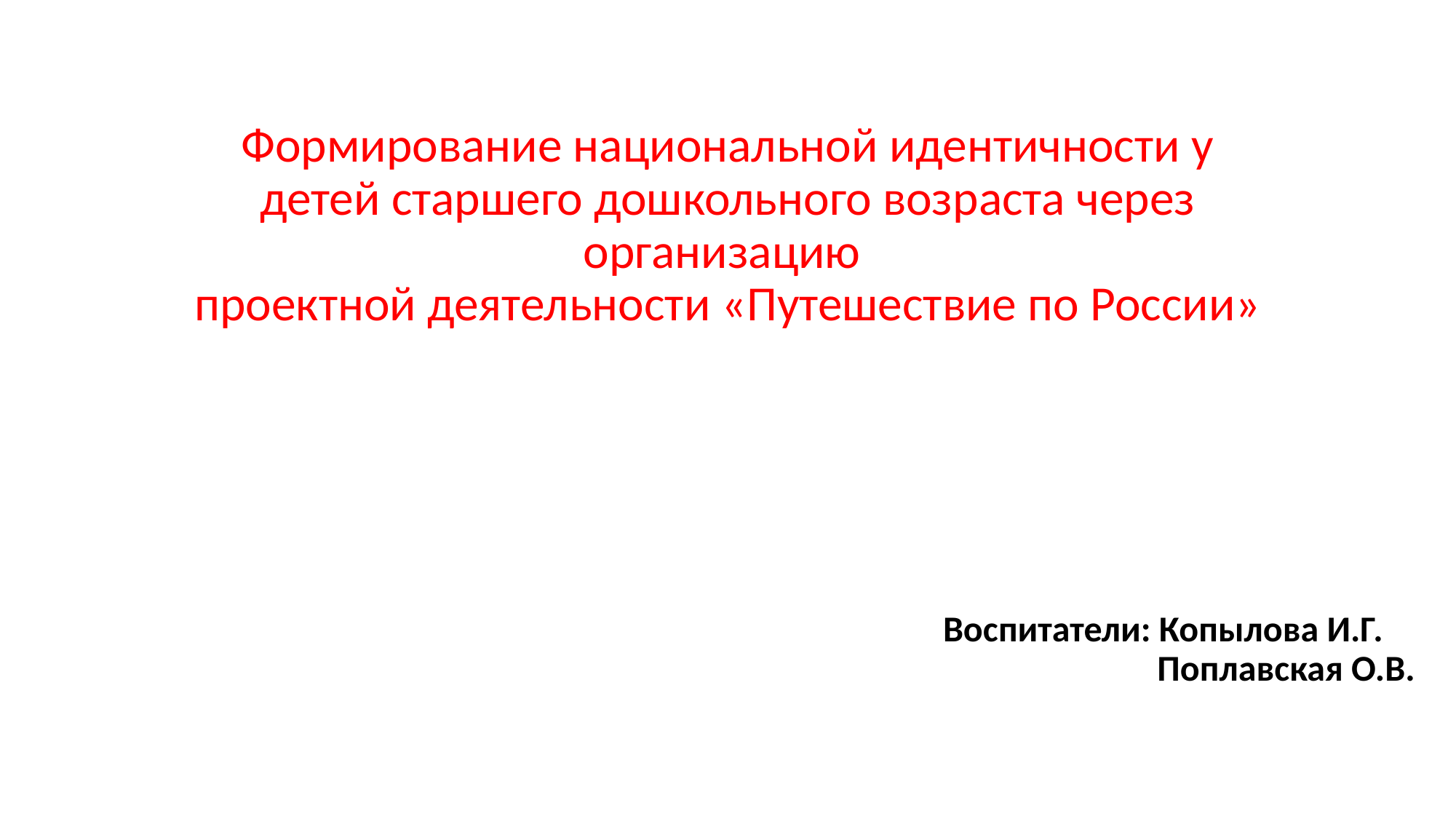

# Формирование национальной идентичности у детей старшего дошкольного возраста через организацию проектной деятельности «Путешествие по России»
                                                                   Воспитатели: Копылова И.Г.
                                                                                                 Поплавская О.В.